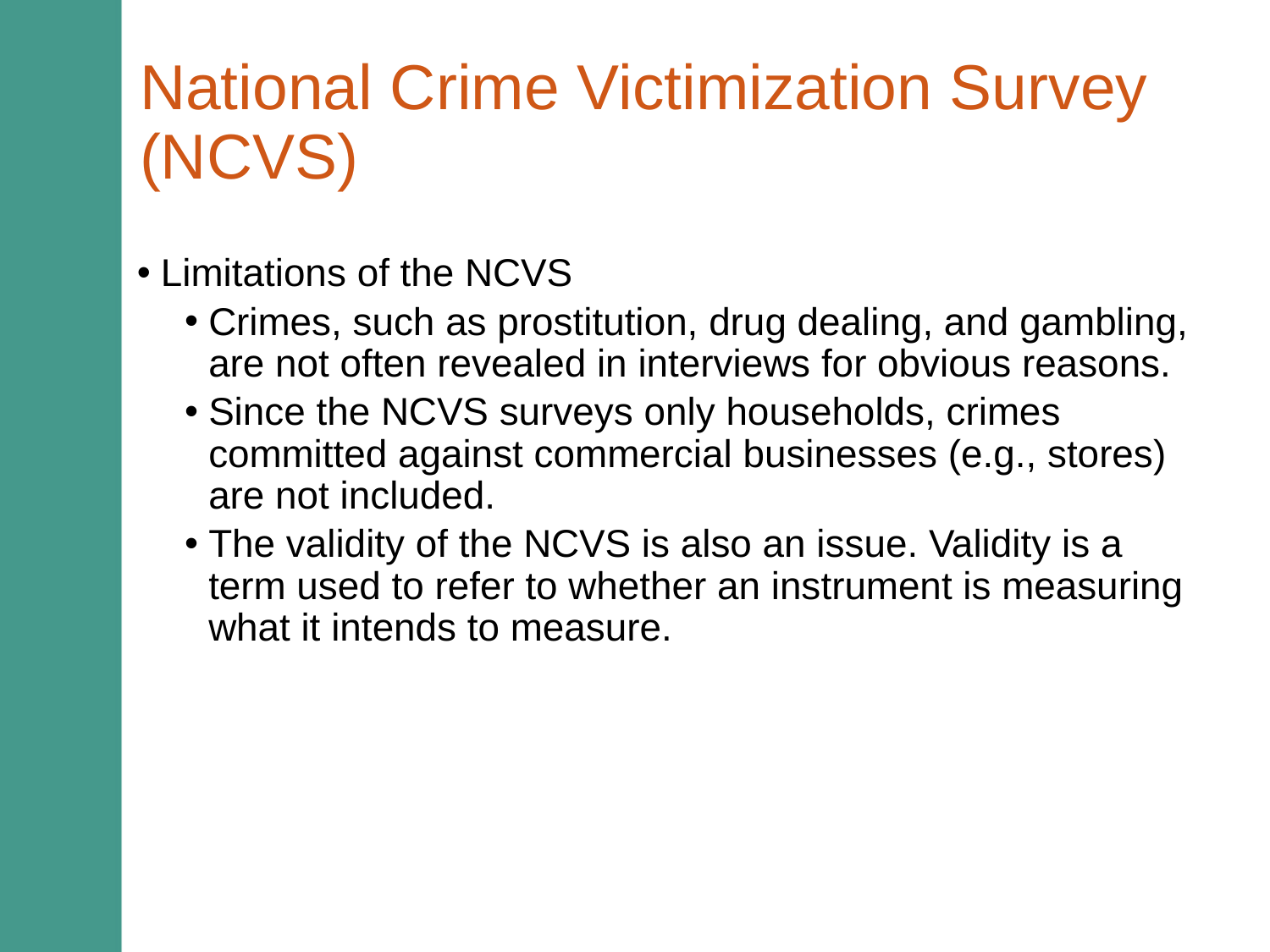

# National Crime Victimization Survey (NCVS)
Limitations of the NCVS
Crimes, such as prostitution, drug dealing, and gambling, are not often revealed in interviews for obvious reasons.
Since the NCVS surveys only households, crimes committed against commercial businesses (e.g., stores) are not included.
The validity of the NCVS is also an issue. Validity is a term used to refer to whether an instrument is measuring what it intends to measure.